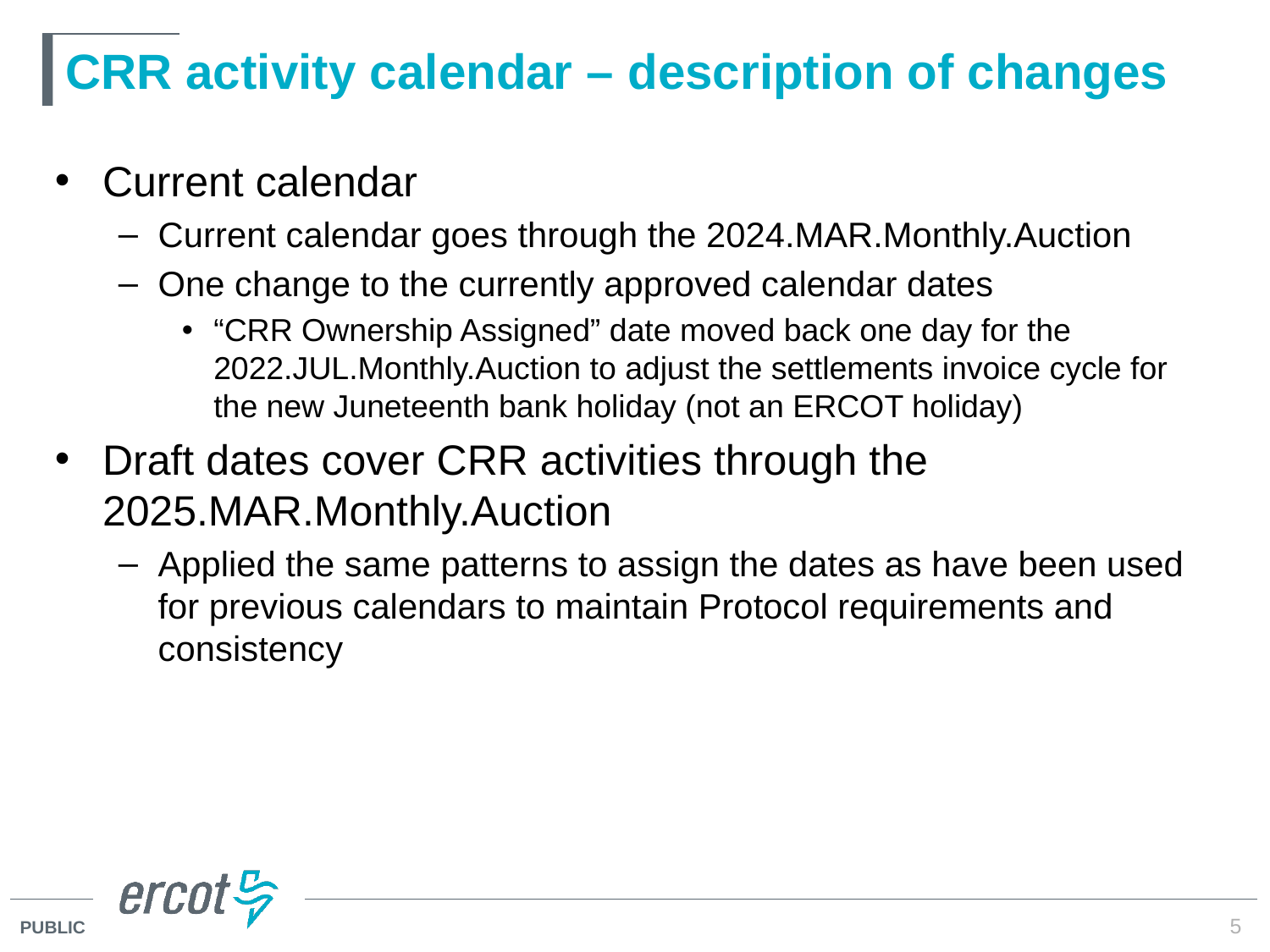

# CRR activity calendar – description of changes
Current calendar
Current calendar goes through the 2024.MAR.Monthly.Auction
One change to the currently approved calendar dates
“CRR Ownership Assigned” date moved back one day for the 2022.JUL.Monthly.Auction to adjust the settlements invoice cycle for the new Juneteenth bank holiday (not an ERCOT holiday)
Draft dates cover CRR activities through the 2025.MAR.Monthly.Auction
Applied the same patterns to assign the dates as have been used for previous calendars to maintain Protocol requirements and consistency

5